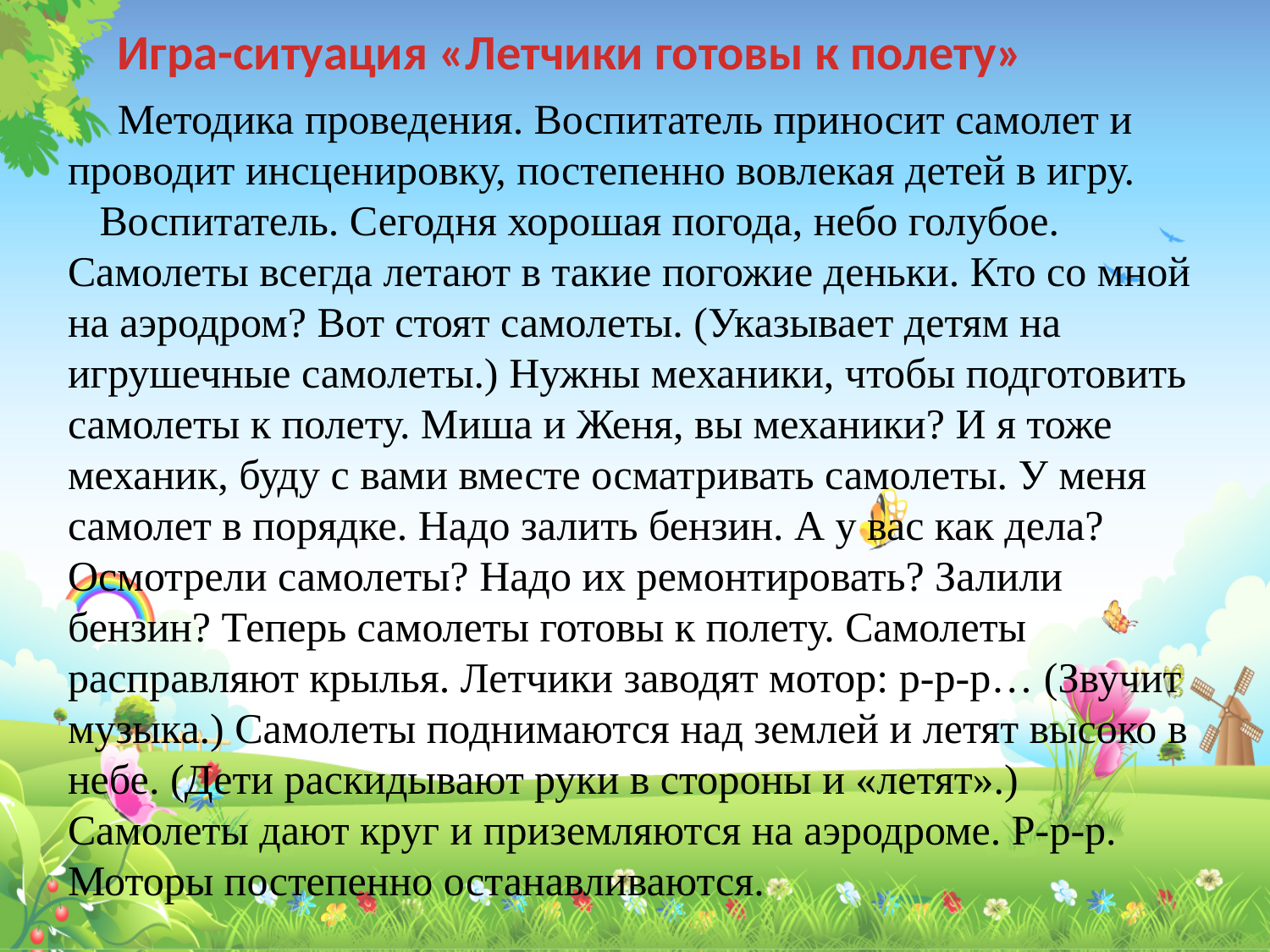

Игра-ситуация «Летчики готовы к полету»
Методика проведения. Воспитатель приносит самолет и проводит инсценировку, постепенно вовлекая детей в игру.
   Воспитатель. Сегодня хорошая погода, небо голубое. Самолеты всегда летают в такие погожие деньки. Кто со мной на аэродром? Вот стоят самолеты. (Указывает детям на игрушечные самолеты.) Нужны механики, чтобы подготовить самолеты к полету. Миша и Женя, вы механики? И я тоже механик, буду с вами вместе осматривать самолеты. У меня самолет в порядке. Надо залить бензин. А у вас как дела? Осмотрели самолеты? Надо их ремонтировать? Залили бензин? Теперь самолеты готовы к полету. Самолеты расправляют крылья. Летчики заводят мотор: р-р-р… (Звучит музыка.) Самолеты поднимаются над землей и летят высоко в небе. (Дети раскидывают руки в стороны и «летят».) Самолеты дают круг и приземляются на аэродроме. Р-р-р. Моторы постепенно останавливаются.